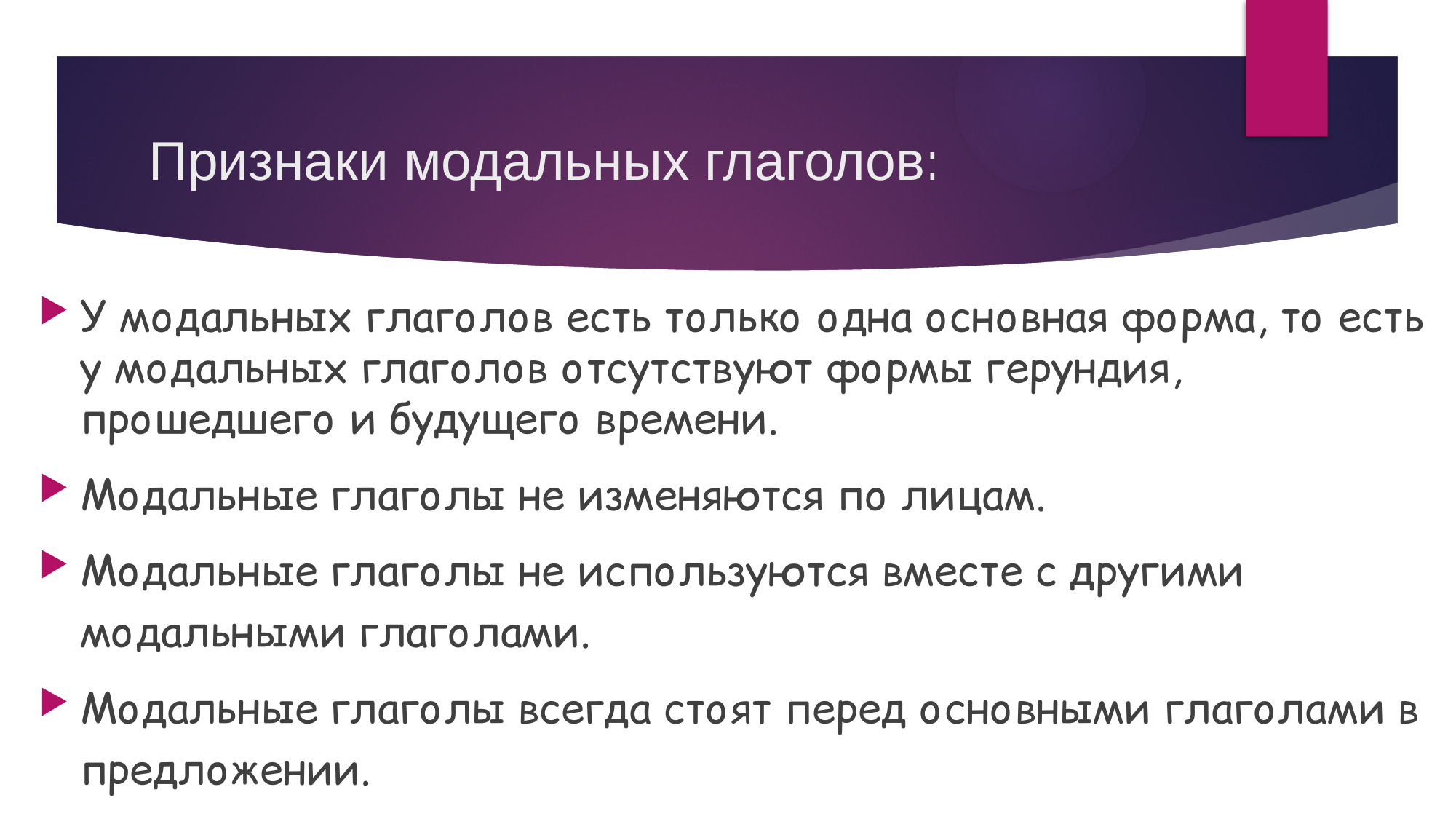

# Признаки модальных глаголов:
У модальных глаголов есть только одна основная форма, то есть у модальных глаголов отсутствуют формы герундия, прошедшего и будущего времени.
Модальные глаголы не изменяются по лицам.
Модальные глаголы не используются вместе с другими модальными глаголами.
Модальные глаголы всегда стоят перед основными глаголами в предложении.